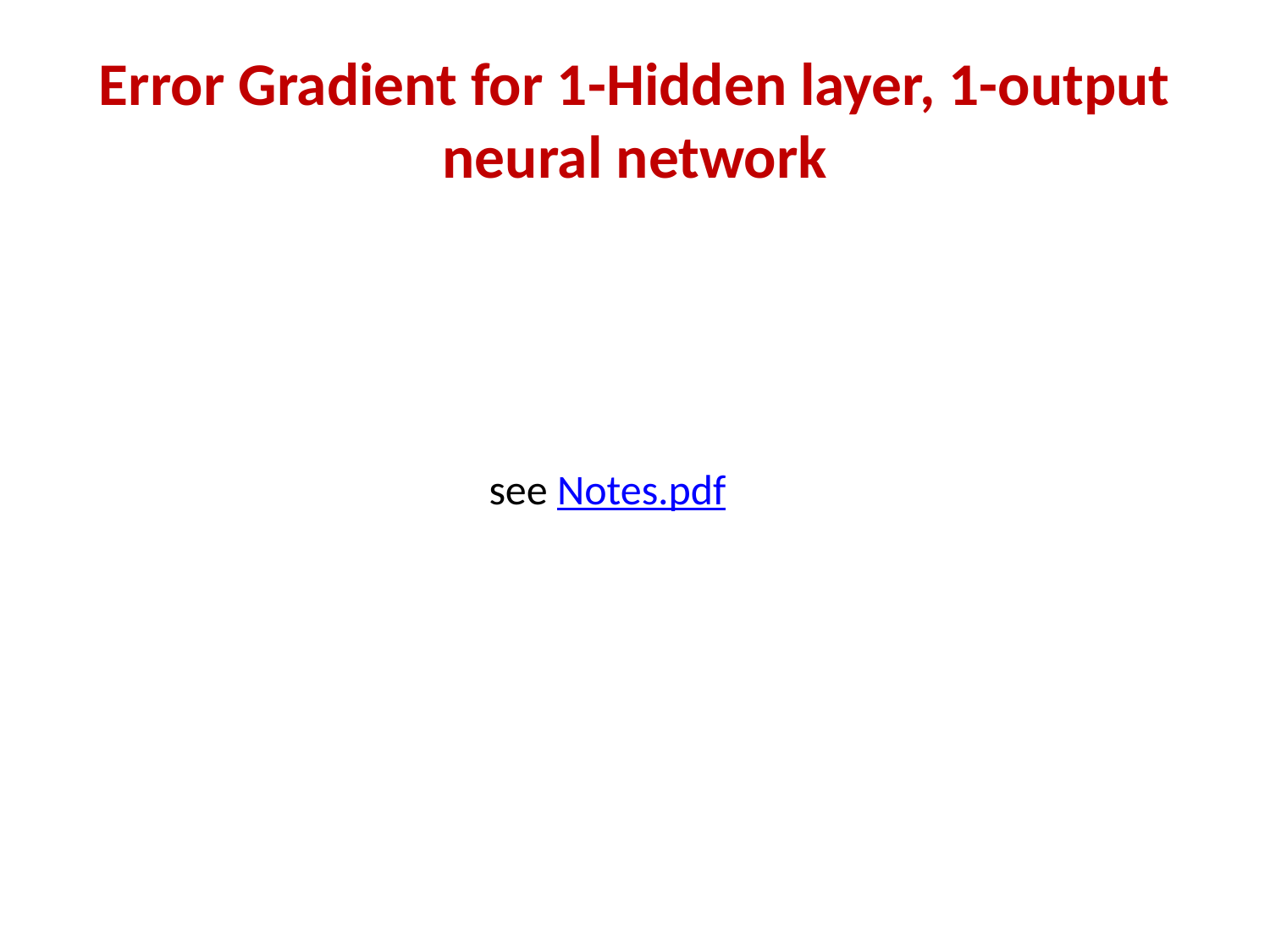

# Error Gradient for 1-Hidden layer, 1-output neural network

			see Notes.pdf